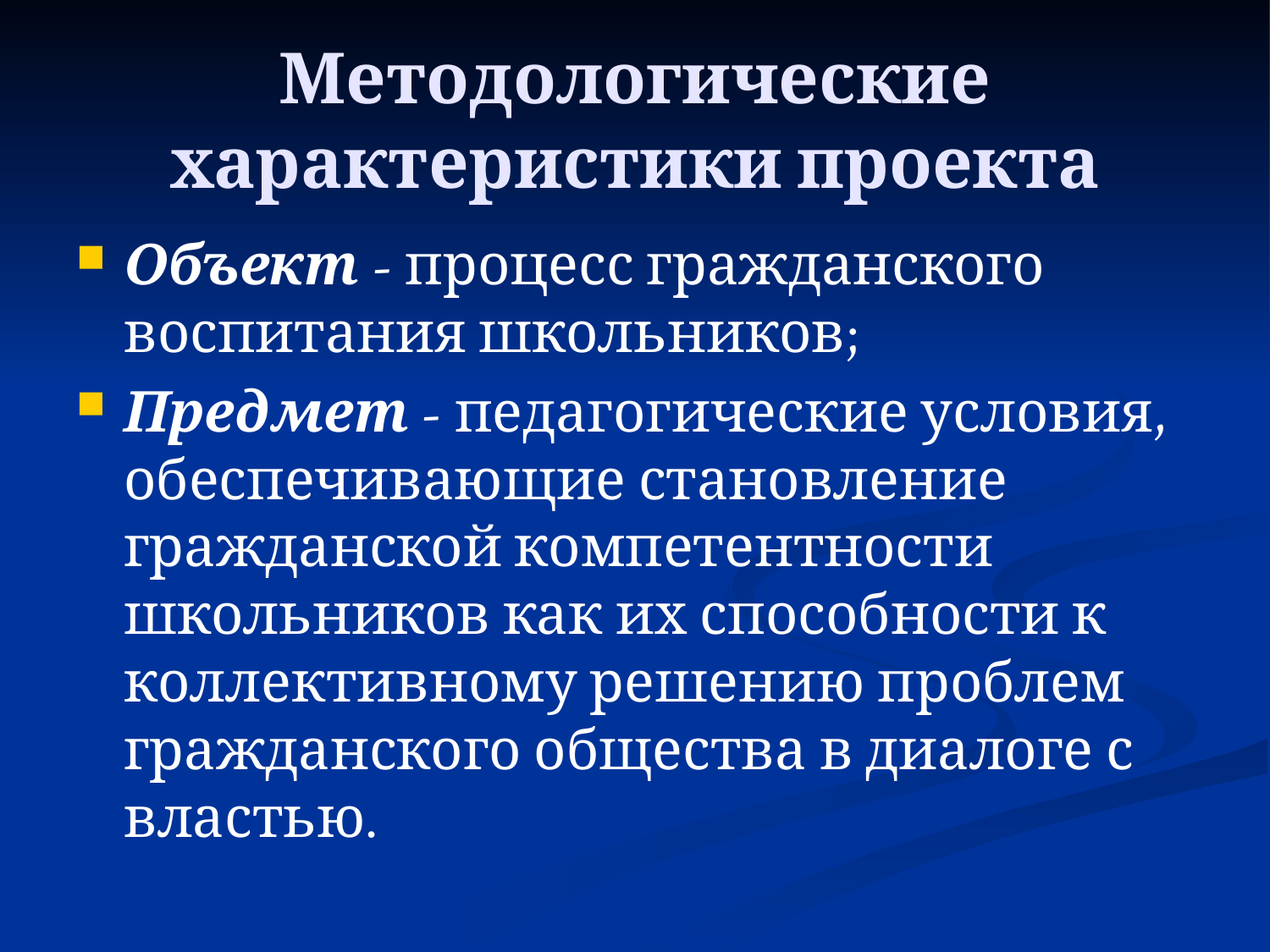

# Методологические характеристики проекта
Объект - процесс гражданского воспитания школьников;
Предмет - педагогические условия, обеспечивающие становление гражданской компетентности школьников как их способности к коллективному решению проблем гражданского общества в диалоге с властью.